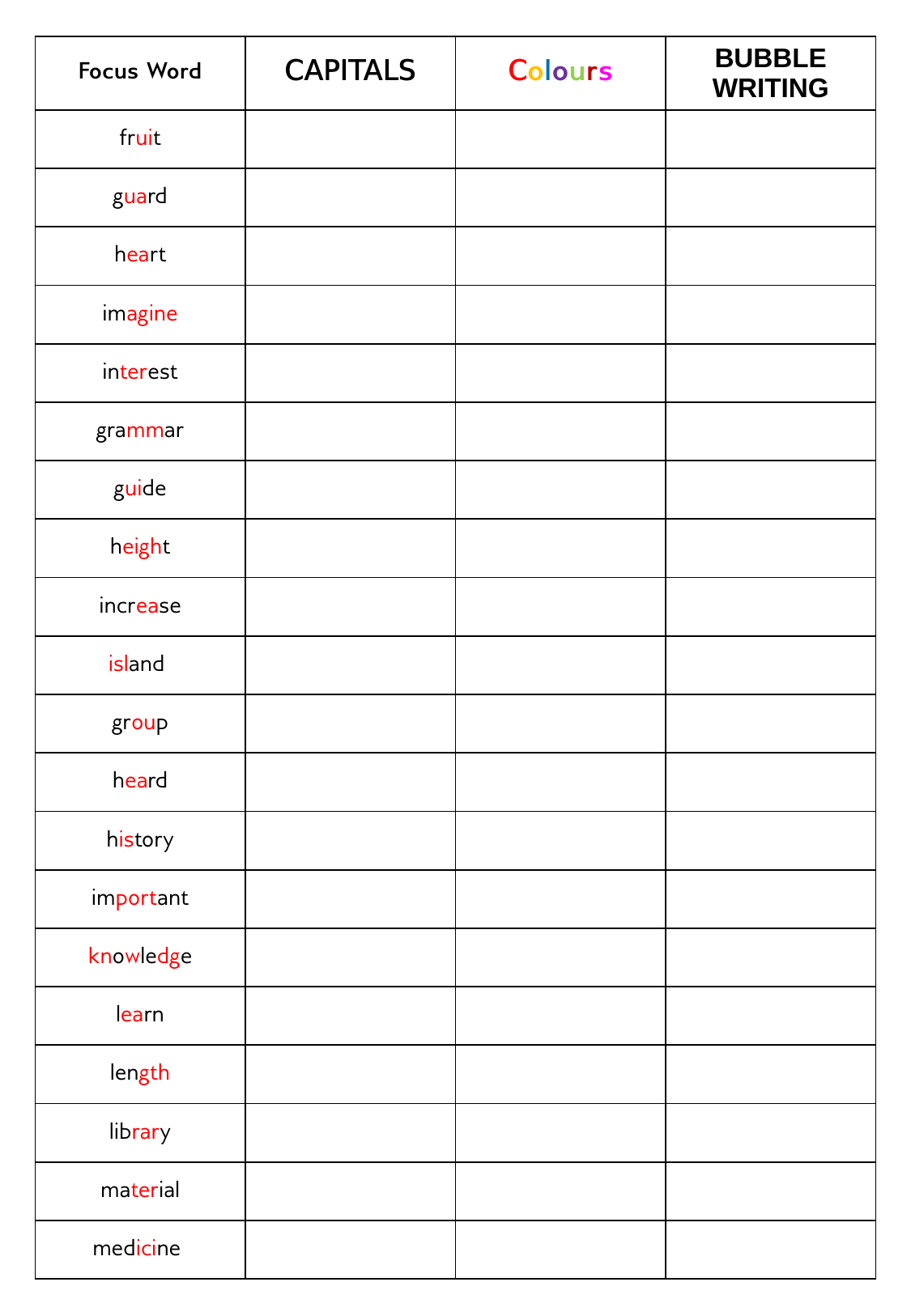

| Focus Word | CAPITALS | Colours | BUBBLE WRITING |
| --- | --- | --- | --- |
| fruit |  |  |  |
| guard |  |  |  |
| heart |  |  |  |
| imagine |  |  |  |
| interest |  |  |  |
| grammar |  |  |  |
| guide |  |  |  |
| height |  |  |  |
| increase |  |  |  |
| island |  |  |  |
| group |  |  |  |
| heard |  |  |  |
| history |  |  |  |
| important |  |  |  |
| knowledge |  |  |  |
| learn |  |  |  |
| length |  |  |  |
| library |  |  |  |
| material |  |  |  |
| medicine |  |  |  |